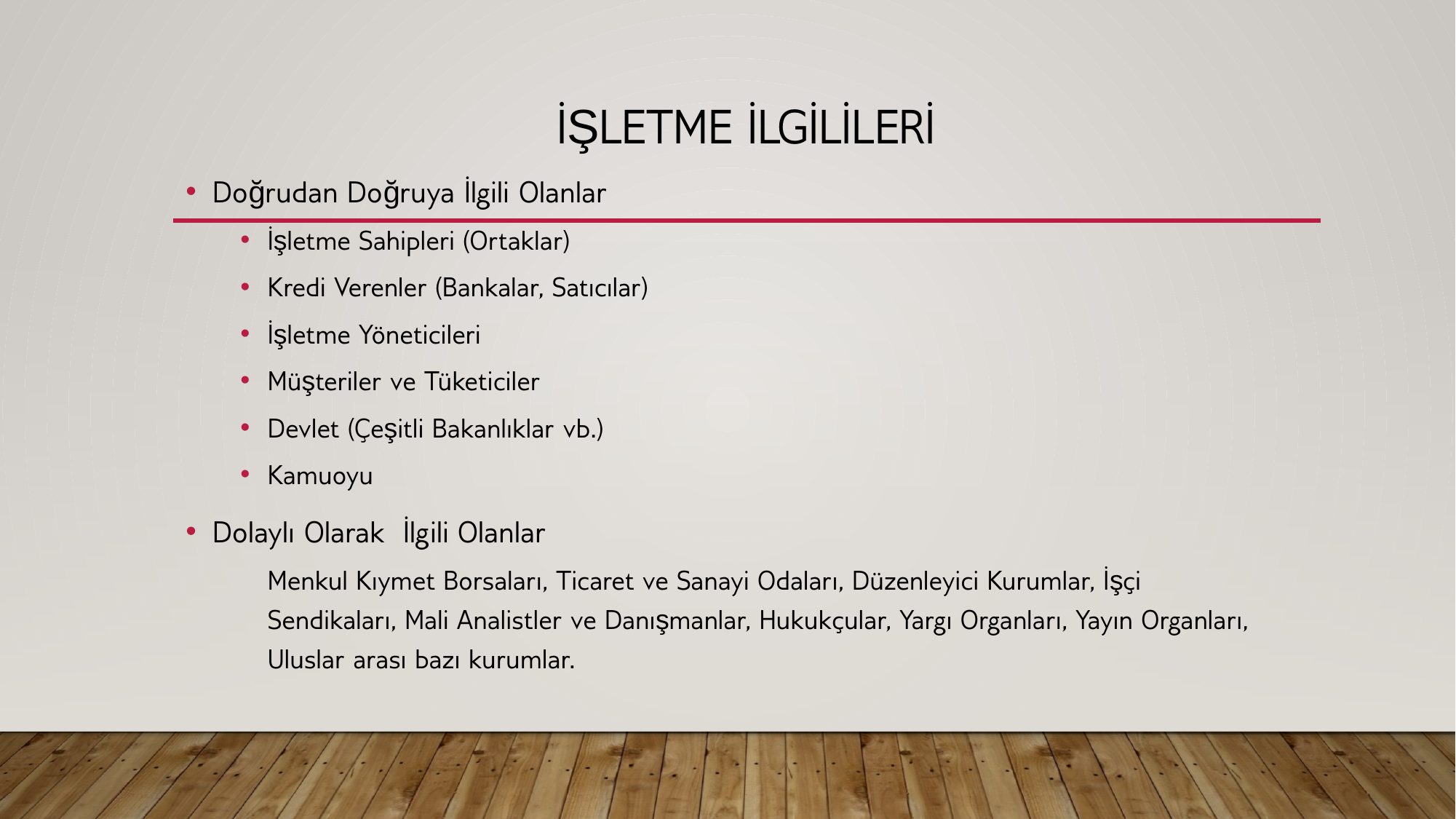

# İŞLETME İLGİLİLERİ
Doğrudan Doğruya İlgili Olanlar
İşletme Sahipleri (Ortaklar)
Kredi Verenler (Bankalar, Satıcılar)
İşletme Yöneticileri
Müşteriler ve Tüketiciler
Devlet (Çeşitli Bakanlıklar vb.)
Kamuoyu
Dolaylı Olarak  İlgili Olanlar
	Menkul Kıymet Borsaları, Ticaret ve Sanayi Odaları, Düzenleyici Kurumlar, İşçi Sendikaları, Mali Analistler ve Danışmanlar, Hukukçular, Yargı Organları, Yayın Organları, Uluslar arası bazı kurumlar.